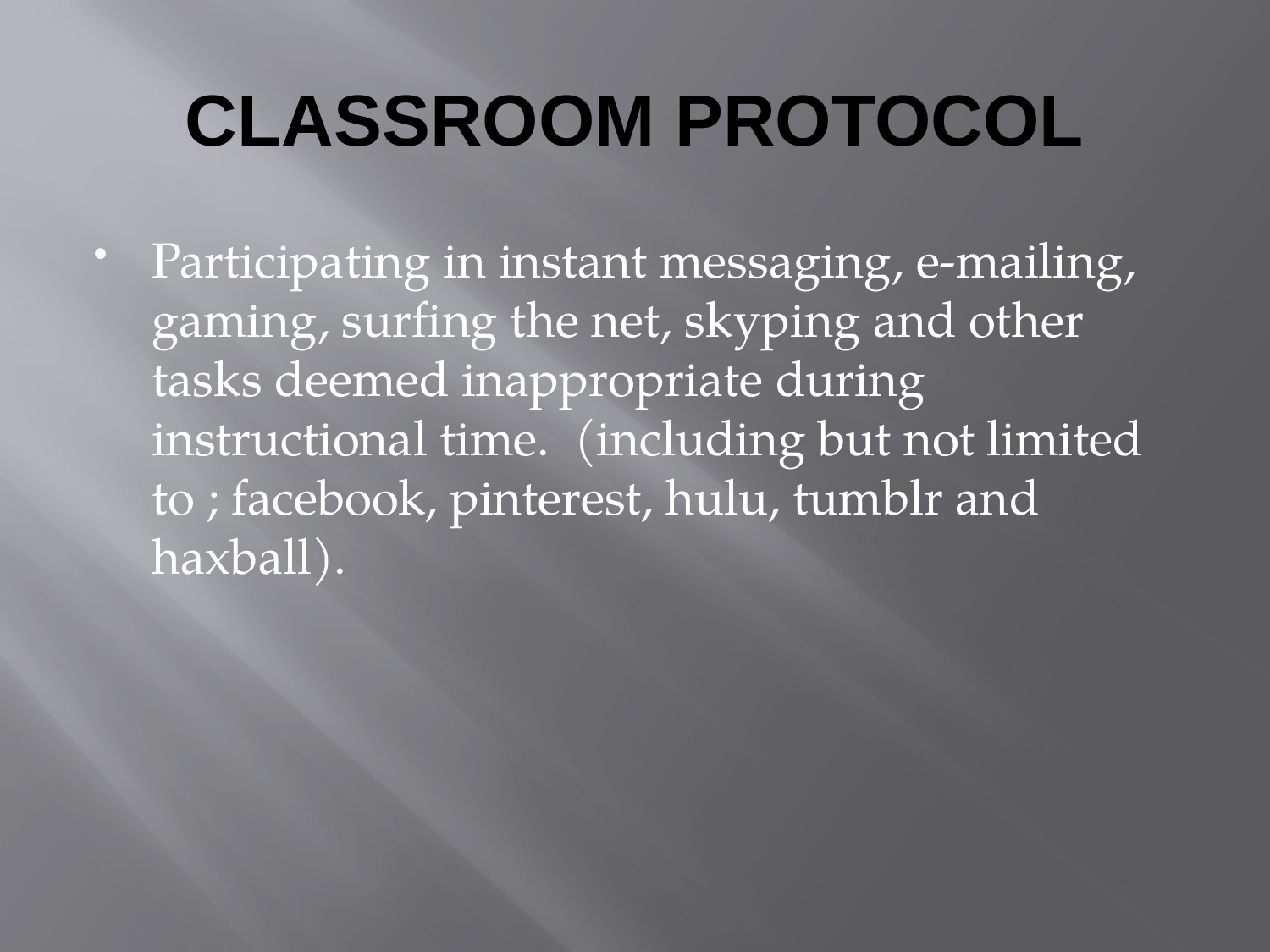

# CLASSROOM PROTOCOL
Participating in instant messaging, e-mailing, gaming, surfing the net, skyping and other tasks deemed inappropriate during instructional time.  (including but not limited to ; facebook, pinterest, hulu, tumblr and haxball).